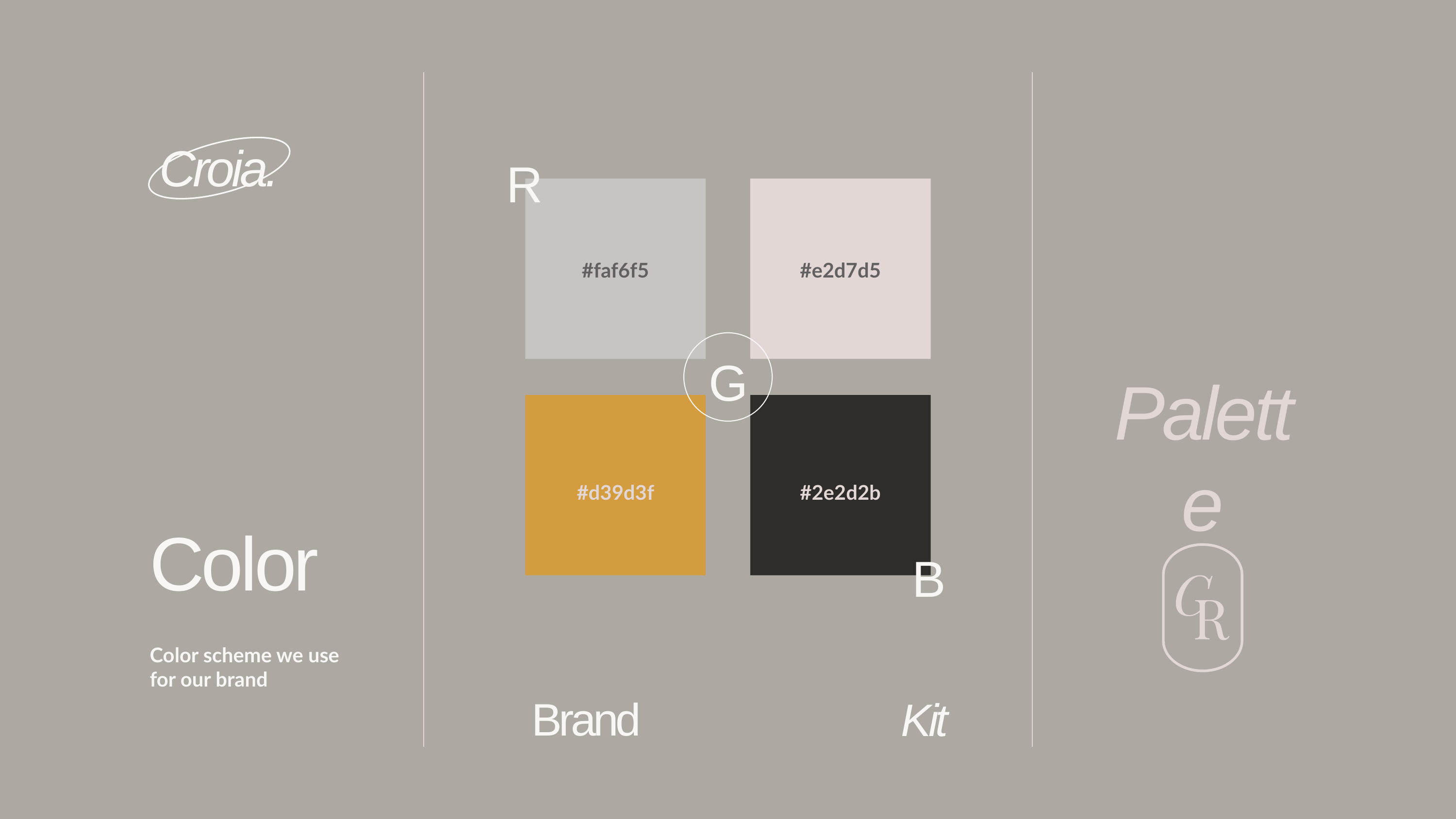

Croia.

R

#faf6f5
#e2d7d5

G
Palette

#d39d3f
#2e2d2b
Color
B

Color scheme we use for our brand
Brand
Kit